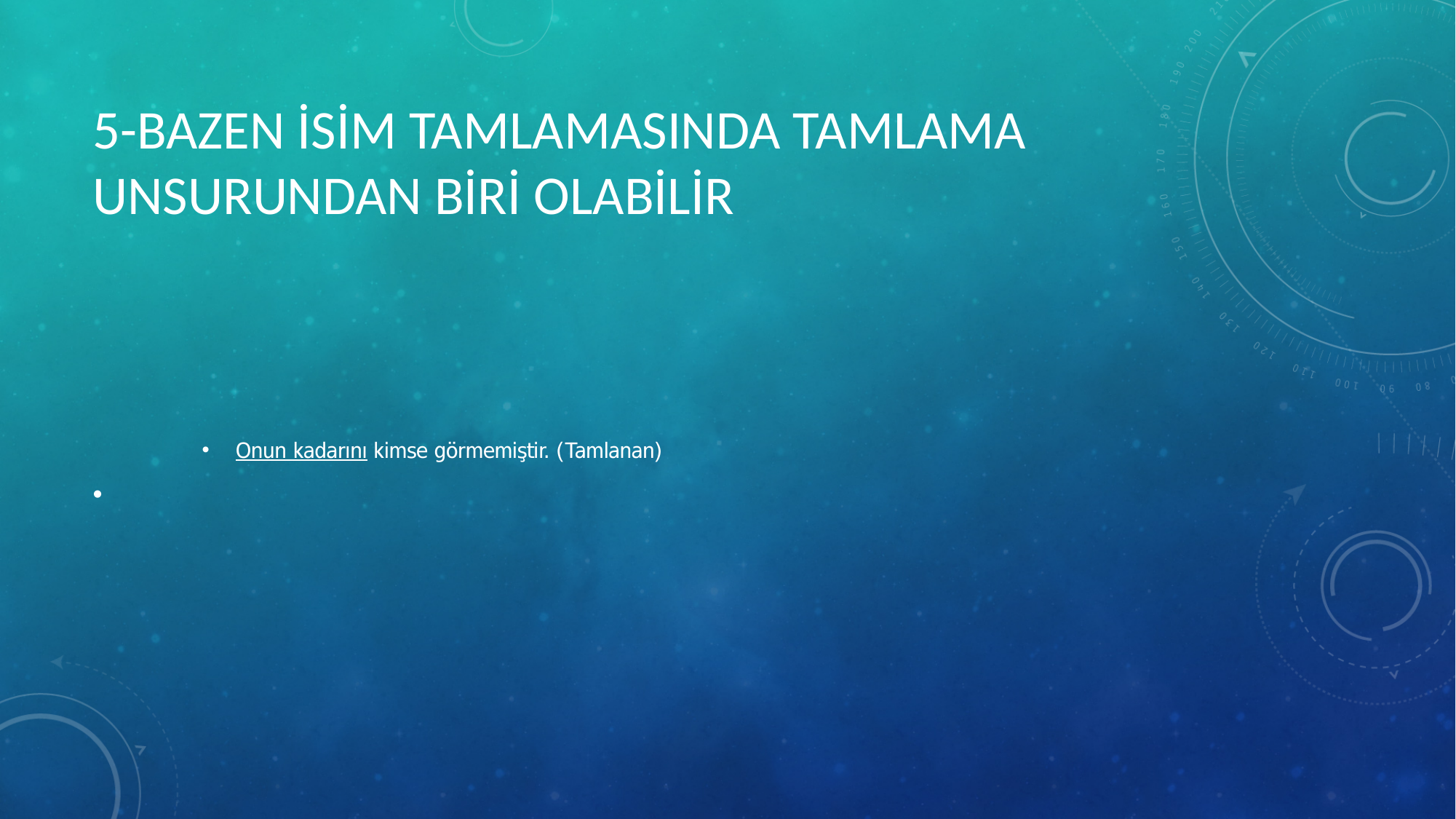

# 5-Bazen isim tamlamasında tamlama unsurundan biri olabilir

Onun kadarını kimse görmemiştir. (Tamlanan)